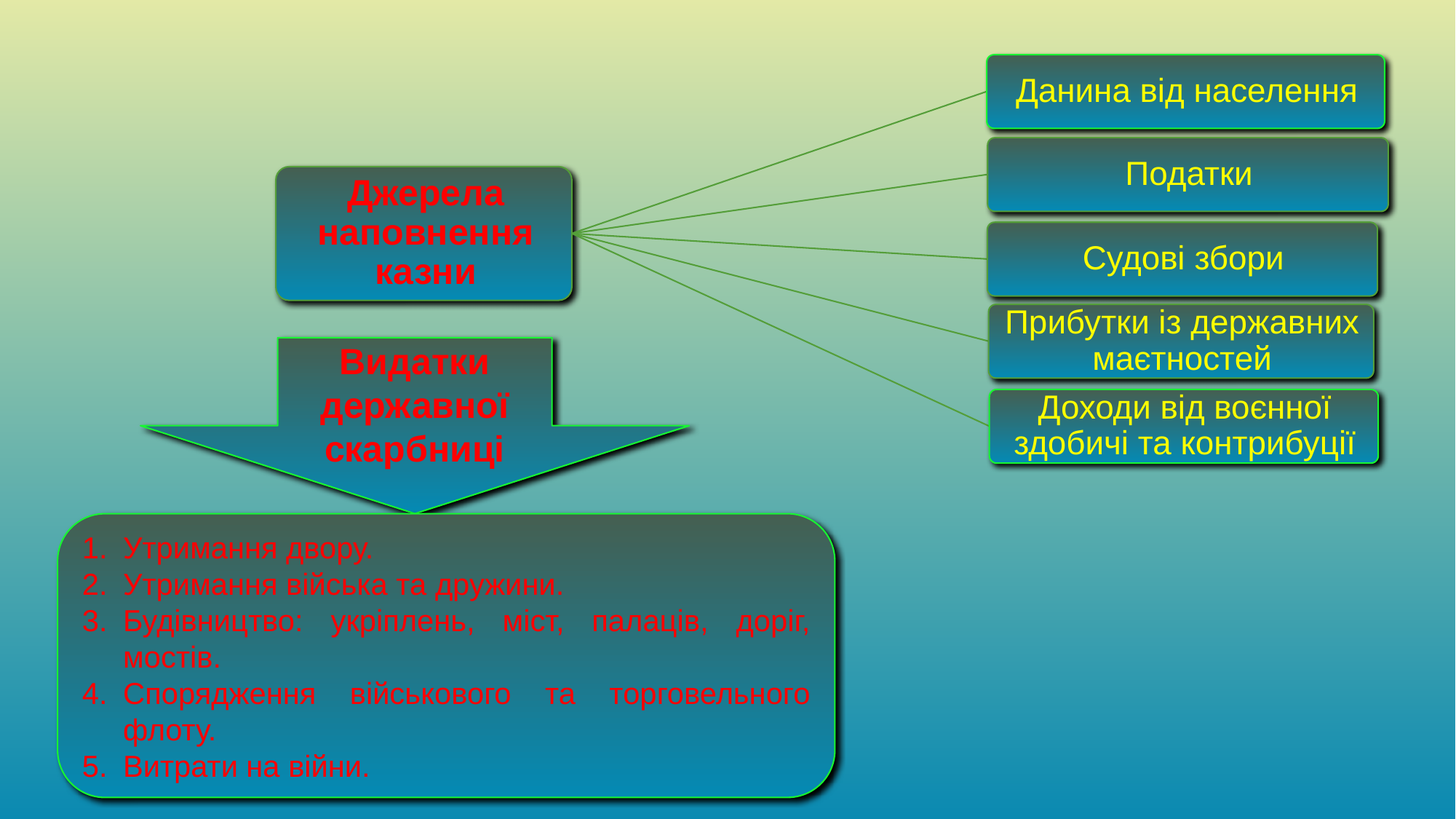

Джерела наповнення казни

Данина від населення

Податки

Судові збори

Прибутки із державних маєтностей

Доходи від воєнної здобичі та контрибуції
Видатки державної скарбниці
Утримання двору.
Утримання війська та дружини.
Будівництво: укріплень, міст, палаців, доріг, мостів.
Спорядження військового та торговельного флоту.
Витрати на війни.